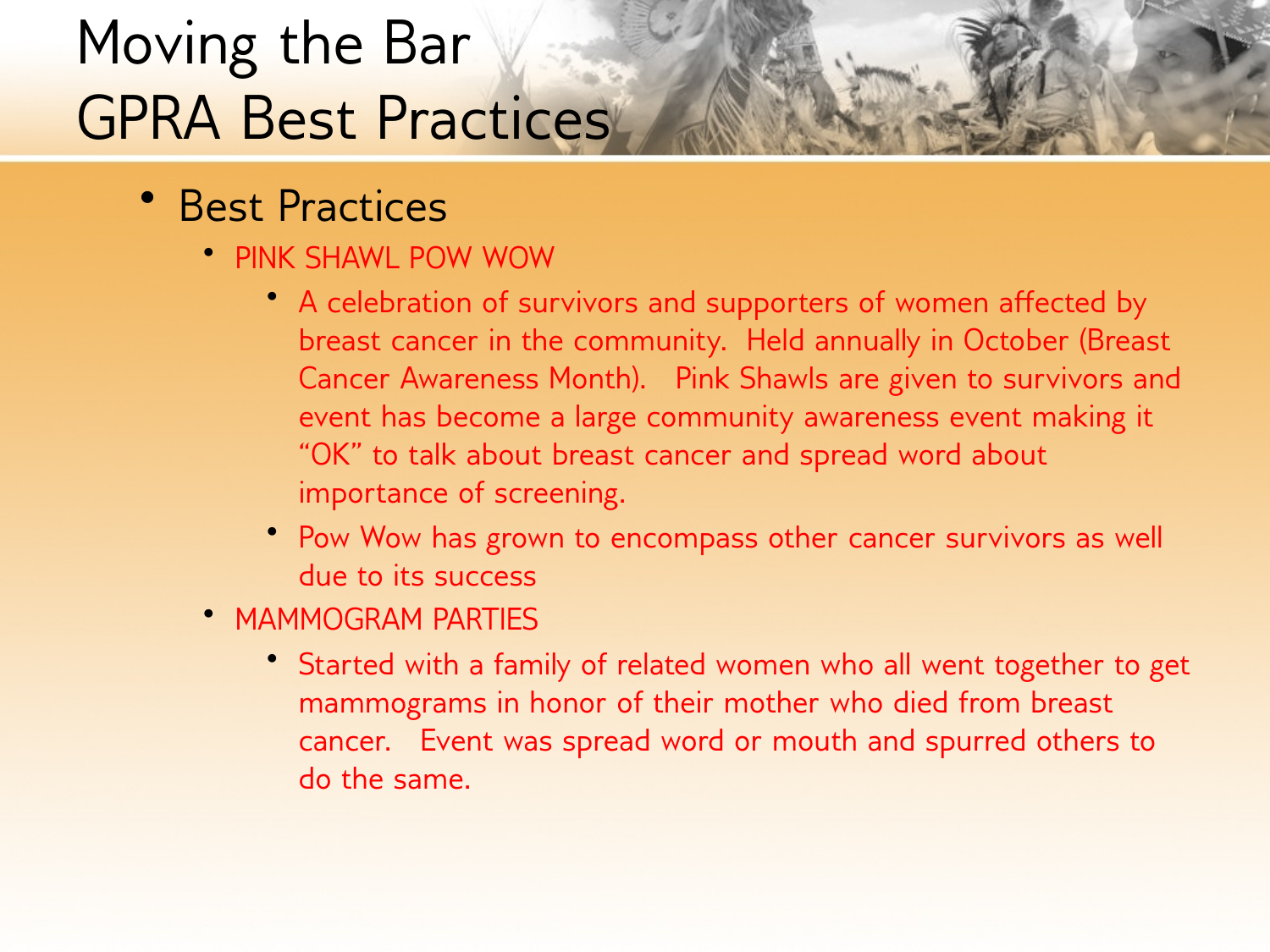

# Moving the Bar GPRA Best Practices
Best Practices
PINK SHAWL POW WOW
A celebration of survivors and supporters of women affected by breast cancer in the community.  Held annually in October (Breast Cancer Awareness Month).   Pink Shawls are given to survivors and event has become a large community awareness event making it “OK” to talk about breast cancer and spread word about importance of screening.
Pow Wow has grown to encompass other cancer survivors as well due to its success
MAMMOGRAM PARTIES
Started with a family of related women who all went together to get mammograms in honor of their mother who died from breast cancer.   Event was spread word or mouth and spurred others to do the same.